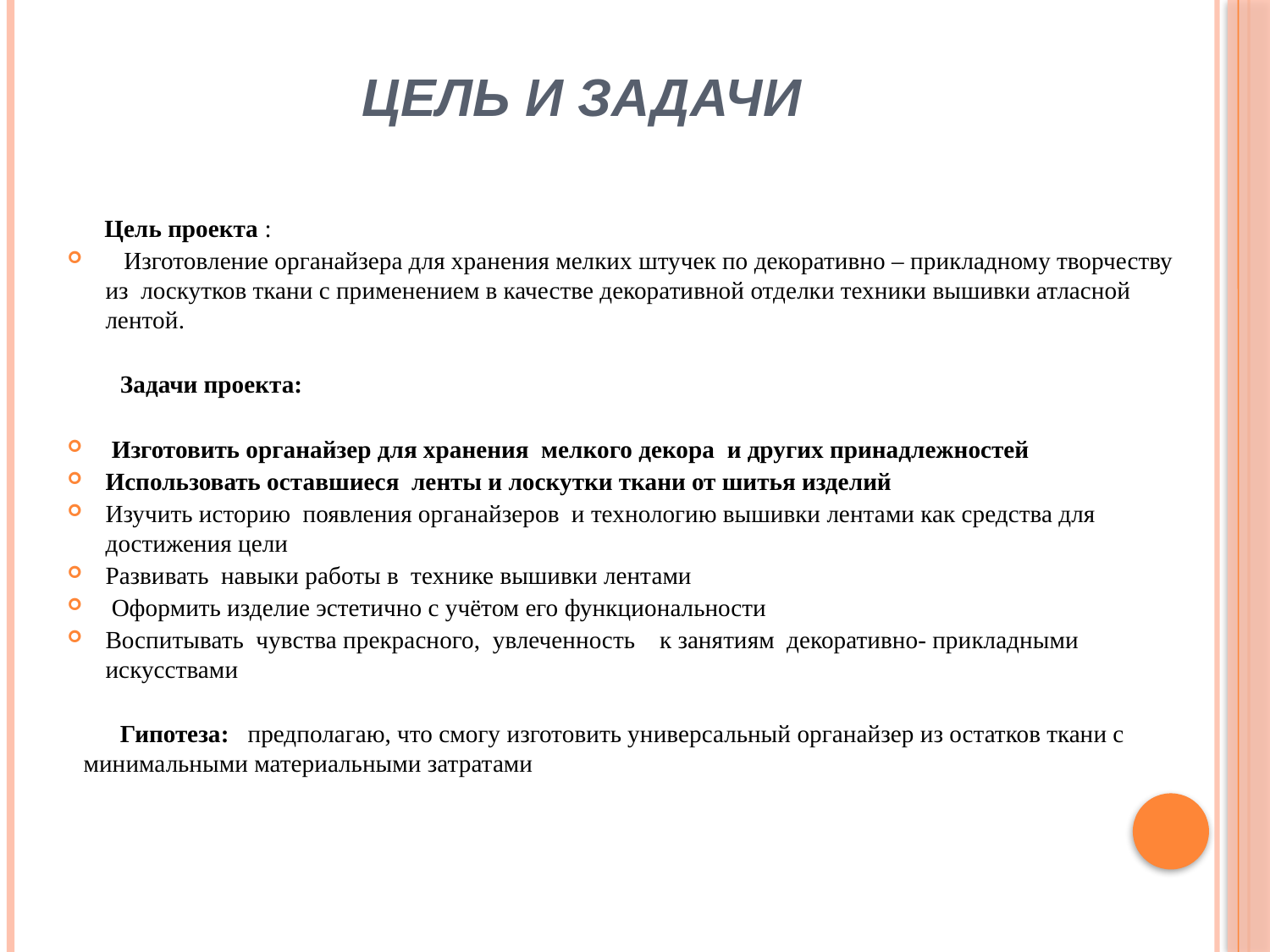

# Цель и задачи

     Цель проекта :
   Изготовление органайзера для хранения мелких штучек по декоративно – прикладному творчеству из  лоскутков ткани с применением в качестве декоративной отделки техники вышивки атласной лентой.

      Задачи проекта:

 Изготовить органайзер для хранения  мелкого декора  и других принадлежностей
Использовать оставшиеся  ленты и лоскутки ткани от шитья изделий
Изучить историю  появления органайзеров  и технологию вышивки лентами как средства для достижения цели
Развивать  навыки работы в  технике вышивки лентами
 Оформить изделие эстетично с учётом его функциональности
Воспитывать  чувства прекрасного,  увлеченность    к занятиям  декоративно- прикладными искусствами

      Гипотеза:   предполагаю, что смогу изготовить универсальный органайзер из остатков ткани с минимальными материальными затратами